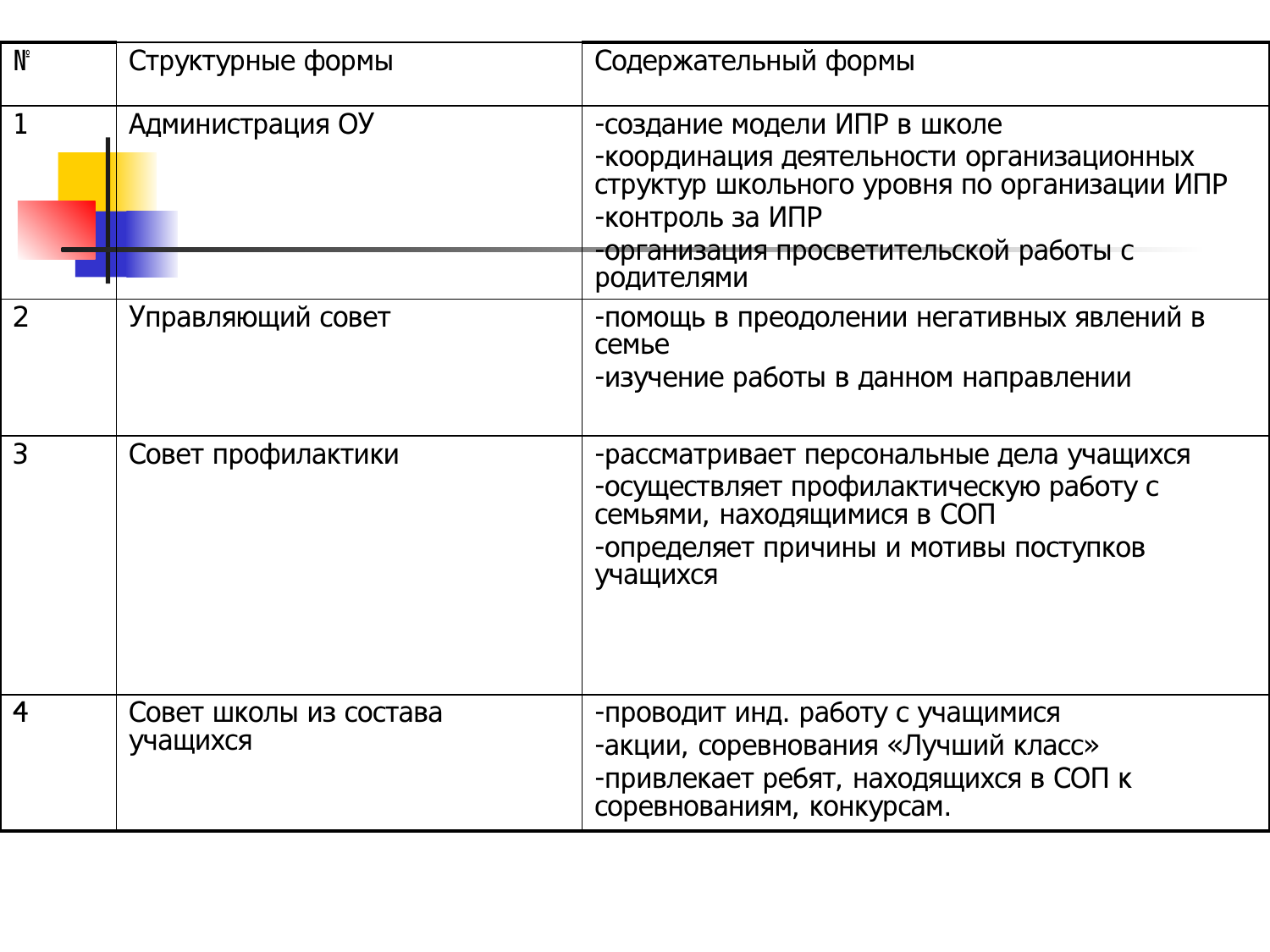

| № | Структурные формы | Содержательный формы |
| --- | --- | --- |
| 1 | Администрация ОУ | -создание модели ИПР в школе -координация деятельности организационных структур школьного уровня по организации ИПР -контроль за ИПР -организация просветительской работы с родителями |
| 2 | Управляющий совет | -помощь в преодолении негативных явлений в семье -изучение работы в данном направлении |
| 3 | Совет профилактики | -рассматривает персональные дела учащихся -осуществляет профилактическую работу с семьями, находящимися в СОП -определяет причины и мотивы поступков учащихся |
| 4 | Совет школы из состава учащихся | -проводит инд. работу с учащимися -акции, соревнования «Лучший класс» -привлекает ребят, находящихся в СОП к соревнованиям, конкурсам. |
#